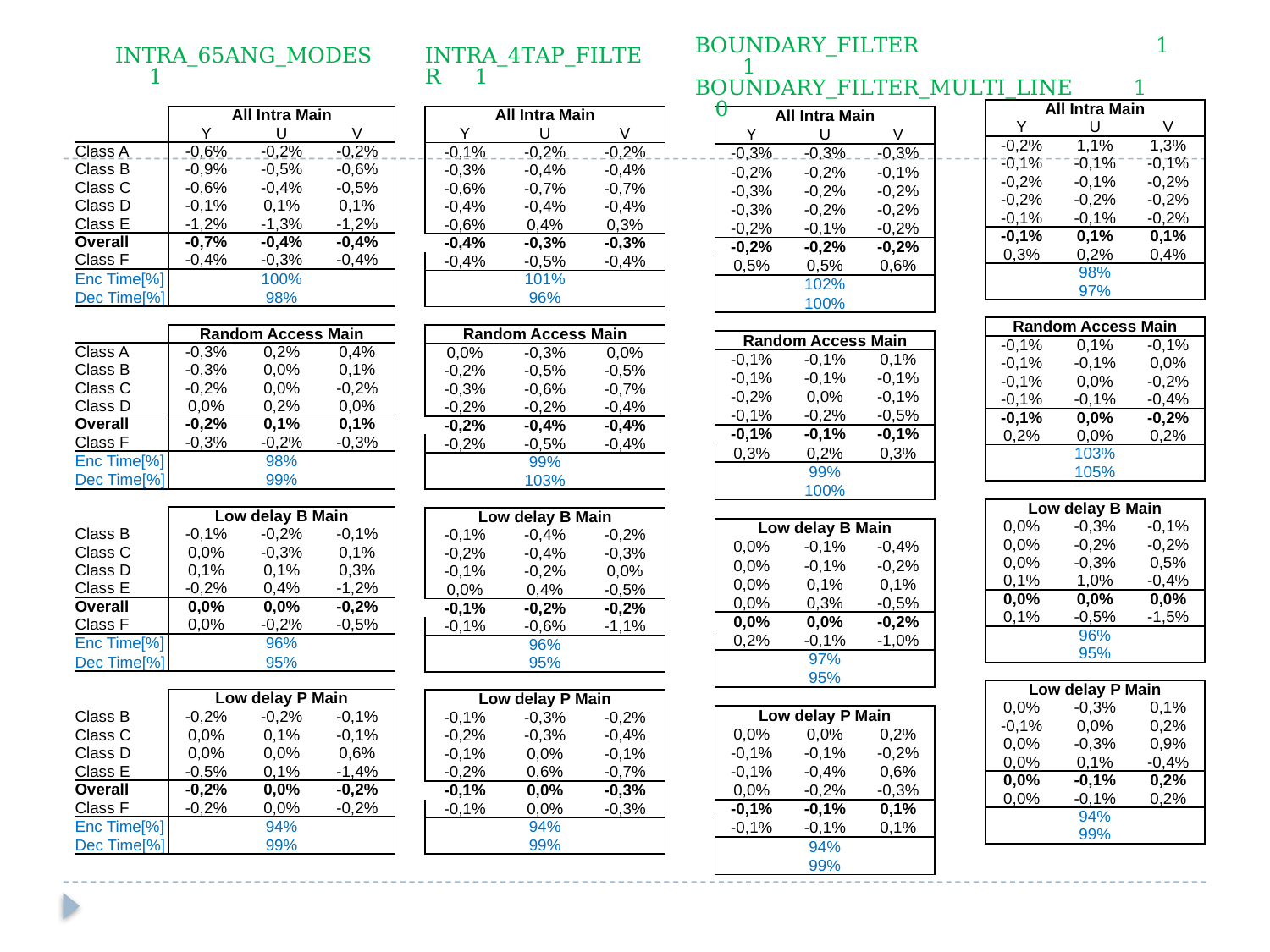

| BOUNDARY\_FILTER 1 1 |
| --- |
| BOUNDARY\_FILTER\_MULTI\_LINE 1 0 |
| INTRA\_65ANG\_MODES 1 |
| --- |
| INTRA\_4TAP\_FILTER 1 |
| --- |
| All Intra Main |  |  |
| --- | --- | --- |
| Y | U | V |
| -0,2% | 1,1% | 1,3% |
| -0,1% | -0,1% | -0,1% |
| -0,2% | -0,1% | -0,2% |
| -0,2% | -0,2% | -0,2% |
| -0,1% | -0,1% | -0,2% |
| -0,1% | 0,1% | 0,1% |
| 0,3% | 0,2% | 0,4% |
| 98% |  |  |
| 97% |  |  |
|  |  |  |
| Random Access Main |  |  |
| -0,1% | 0,1% | -0,1% |
| -0,1% | -0,1% | 0,0% |
| -0,1% | 0,0% | -0,2% |
| -0,1% | -0,1% | -0,4% |
| -0,1% | 0,0% | -0,2% |
| 0,2% | 0,0% | 0,2% |
| 103% |  |  |
| 105% |  |  |
|  |  |  |
| Low delay B Main |  |  |
| 0,0% | -0,3% | -0,1% |
| 0,0% | -0,2% | -0,2% |
| 0,0% | -0,3% | 0,5% |
| 0,1% | 1,0% | -0,4% |
| 0,0% | 0,0% | 0,0% |
| 0,1% | -0,5% | -1,5% |
| 96% |  |  |
| 95% |  |  |
|  |  |  |
| Low delay P Main |  |  |
| 0,0% | -0,3% | 0,1% |
| -0,1% | 0,0% | 0,2% |
| 0,0% | -0,3% | 0,9% |
| 0,0% | 0,1% | -0,4% |
| 0,0% | -0,1% | 0,2% |
| 0,0% | -0,1% | 0,2% |
| 94% |  |  |
| 99% |  |  |
| All Intra Main |  |  |
| --- | --- | --- |
| Y | U | V |
| -0,1% | -0,2% | -0,2% |
| -0,3% | -0,4% | -0,4% |
| -0,6% | -0,7% | -0,7% |
| -0,4% | -0,4% | -0,4% |
| -0,6% | 0,4% | 0,3% |
| -0,4% | -0,3% | -0,3% |
| -0,4% | -0,5% | -0,4% |
| 101% |  |  |
| 96% |  |  |
|  |  |  |
| Random Access Main |  |  |
| 0,0% | -0,3% | 0,0% |
| -0,2% | -0,5% | -0,5% |
| -0,3% | -0,6% | -0,7% |
| -0,2% | -0,2% | -0,4% |
| -0,2% | -0,4% | -0,4% |
| -0,2% | -0,5% | -0,4% |
| 99% |  |  |
| 103% |  |  |
|  |  |  |
| Low delay B Main |  |  |
| -0,1% | -0,4% | -0,2% |
| -0,2% | -0,4% | -0,3% |
| -0,1% | -0,2% | 0,0% |
| 0,0% | 0,4% | -0,5% |
| -0,1% | -0,2% | -0,2% |
| -0,1% | -0,6% | -1,1% |
| 96% |  |  |
| 95% |  |  |
|  |  |  |
| Low delay P Main |  |  |
| -0,1% | -0,3% | -0,2% |
| -0,2% | -0,3% | -0,4% |
| -0,1% | 0,0% | -0,1% |
| -0,2% | 0,6% | -0,7% |
| -0,1% | 0,0% | -0,3% |
| -0,1% | 0,0% | -0,3% |
| 94% |  |  |
| 99% |  |  |
| All Intra Main |  |  |
| --- | --- | --- |
| Y | U | V |
| -0,3% | -0,3% | -0,3% |
| -0,2% | -0,2% | -0,1% |
| -0,3% | -0,2% | -0,2% |
| -0,3% | -0,2% | -0,2% |
| -0,2% | -0,1% | -0,2% |
| -0,2% | -0,2% | -0,2% |
| 0,5% | 0,5% | 0,6% |
| 102% |  |  |
| 100% |  |  |
|  |  |  |
| Random Access Main |  |  |
| -0,1% | -0,1% | 0,1% |
| -0,1% | -0,1% | -0,1% |
| -0,2% | 0,0% | -0,1% |
| -0,1% | -0,2% | -0,5% |
| -0,1% | -0,1% | -0,1% |
| 0,3% | 0,2% | 0,3% |
| 99% |  |  |
| 100% |  |  |
|  |  |  |
| Low delay B Main |  |  |
| 0,0% | -0,1% | -0,4% |
| 0,0% | -0,1% | -0,2% |
| 0,0% | 0,1% | 0,1% |
| 0,0% | 0,3% | -0,5% |
| 0,0% | 0,0% | -0,2% |
| 0,2% | -0,1% | -1,0% |
| 97% |  |  |
| 95% |  |  |
|  |  |  |
| Low delay P Main |  |  |
| 0,0% | 0,0% | 0,2% |
| -0,1% | -0,1% | -0,2% |
| -0,1% | -0,4% | 0,6% |
| 0,0% | -0,2% | -0,3% |
| -0,1% | -0,1% | 0,1% |
| -0,1% | -0,1% | 0,1% |
| 94% |  |  |
| 99% |  |  |
|  | All Intra Main |  |  |
| --- | --- | --- | --- |
|  | Y | U | V |
| Class A | -0,6% | -0,2% | -0,2% |
| Class B | -0,9% | -0,5% | -0,6% |
| Class C | -0,6% | -0,4% | -0,5% |
| Class D | -0,1% | 0,1% | 0,1% |
| Class E | -1,2% | -1,3% | -1,2% |
| Overall | -0,7% | -0,4% | -0,4% |
| Class F | -0,4% | -0,3% | -0,4% |
| Enc Time[%] | 100% |  |  |
| Dec Time[%] | 98% |  |  |
|  |  |  |  |
|  | Random Access Main |  |  |
| Class A | -0,3% | 0,2% | 0,4% |
| Class B | -0,3% | 0,0% | 0,1% |
| Class C | -0,2% | 0,0% | -0,2% |
| Class D | 0,0% | 0,2% | 0,0% |
| Overall | -0,2% | 0,1% | 0,1% |
| Class F | -0,3% | -0,2% | -0,3% |
| Enc Time[%] | 98% |  |  |
| Dec Time[%] | 99% |  |  |
|  |  |  |  |
|  | Low delay B Main |  |  |
| Class B | -0,1% | -0,2% | -0,1% |
| Class C | 0,0% | -0,3% | 0,1% |
| Class D | 0,1% | 0,1% | 0,3% |
| Class E | -0,2% | 0,4% | -1,2% |
| Overall | 0,0% | 0,0% | -0,2% |
| Class F | 0,0% | -0,2% | -0,5% |
| Enc Time[%] | 96% |  |  |
| Dec Time[%] | 95% |  |  |
|  |  |  |  |
|  | Low delay P Main |  |  |
| Class B | -0,2% | -0,2% | -0,1% |
| Class C | 0,0% | 0,1% | -0,1% |
| Class D | 0,0% | 0,0% | 0,6% |
| Class E | -0,5% | 0,1% | -1,4% |
| Overall | -0,2% | 0,0% | -0,2% |
| Class F | -0,2% | 0,0% | -0,2% |
| Enc Time[%] | 94% |  |  |
| Dec Time[%] | 99% |  |  |